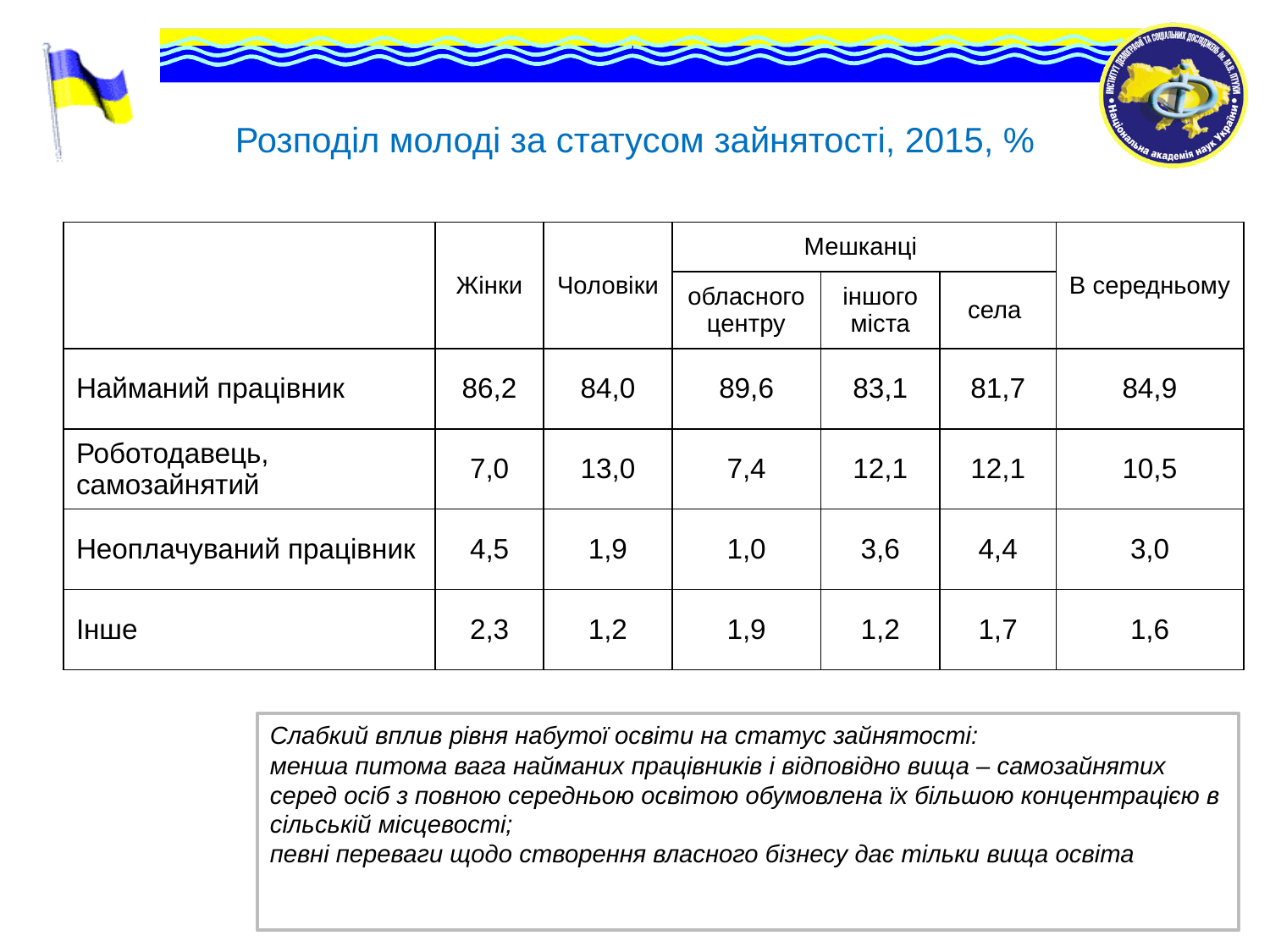

# Розподіл молоді за статусом зайнятості, 2015, %
|  | Жінки | Чоловіки | Мешканці |  |  | В середньому |
| --- | --- | --- | --- | --- | --- | --- |
|  |  |  | обласного центру | іншого міста | села |  |
| Найманий працівник | 86,2 | 84,0 | 89,6 | 83,1 | 81,7 | 84,9 |
| Роботодавець, самозайнятий | 7,0 | 13,0 | 7,4 | 12,1 | 12,1 | 10,5 |
| Неоплачуваний працівник | 4,5 | 1,9 | 1,0 | 3,6 | 4,4 | 3,0 |
| Інше | 2,3 | 1,2 | 1,9 | 1,2 | 1,7 | 1,6 |
Слабкий вплив рівня набутої освіти на статус зайнятості:
менша питома вага найманих працівників і відповідно вища – самозайнятих серед осіб з повною середньою освітою обумовлена їх більшою концентрацією в сільській місцевості;
певні переваги щодо створення власного бізнесу дає тільки вища освіта